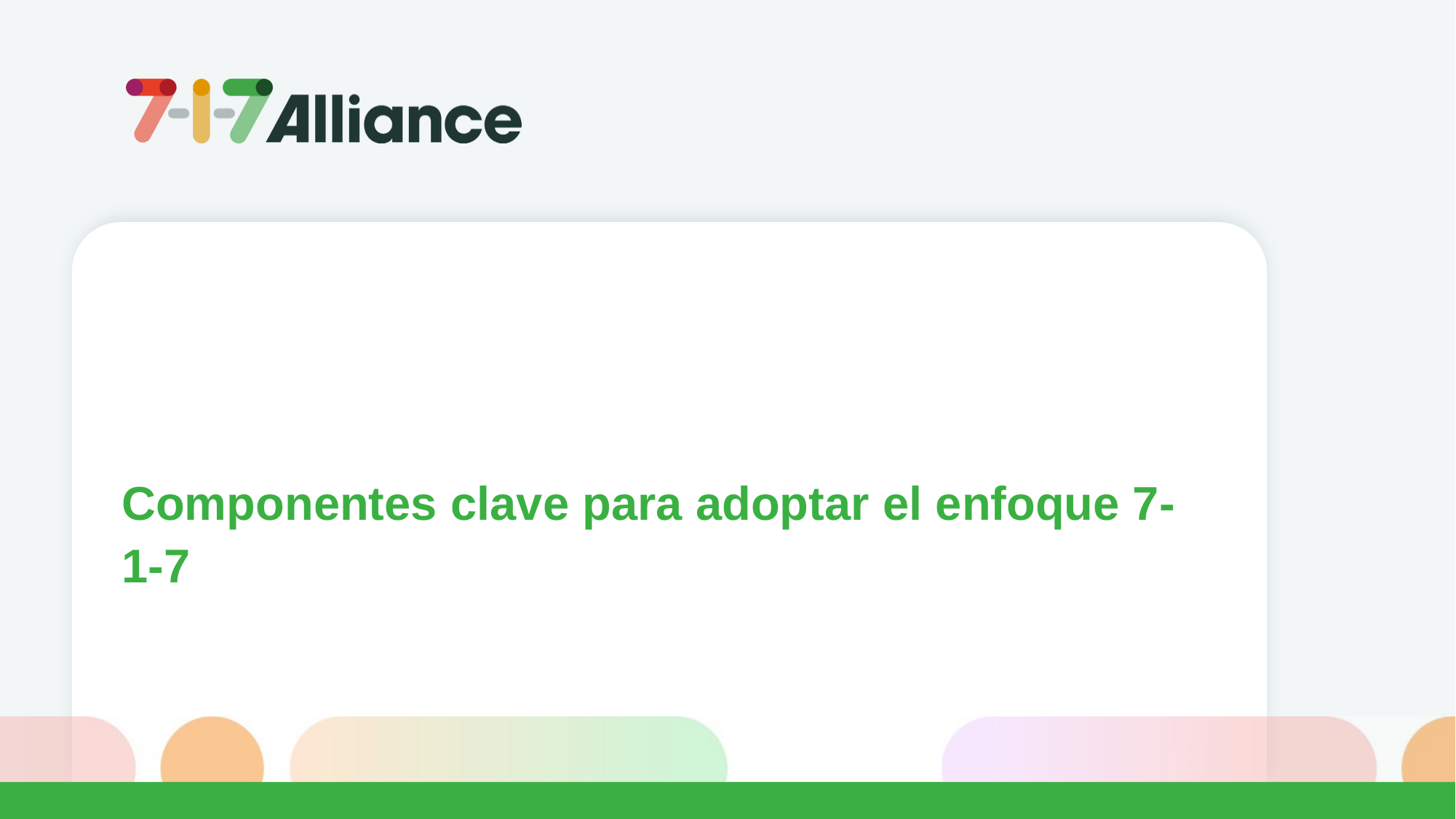

Componentes clave para adoptar el enfoque 7-1-7